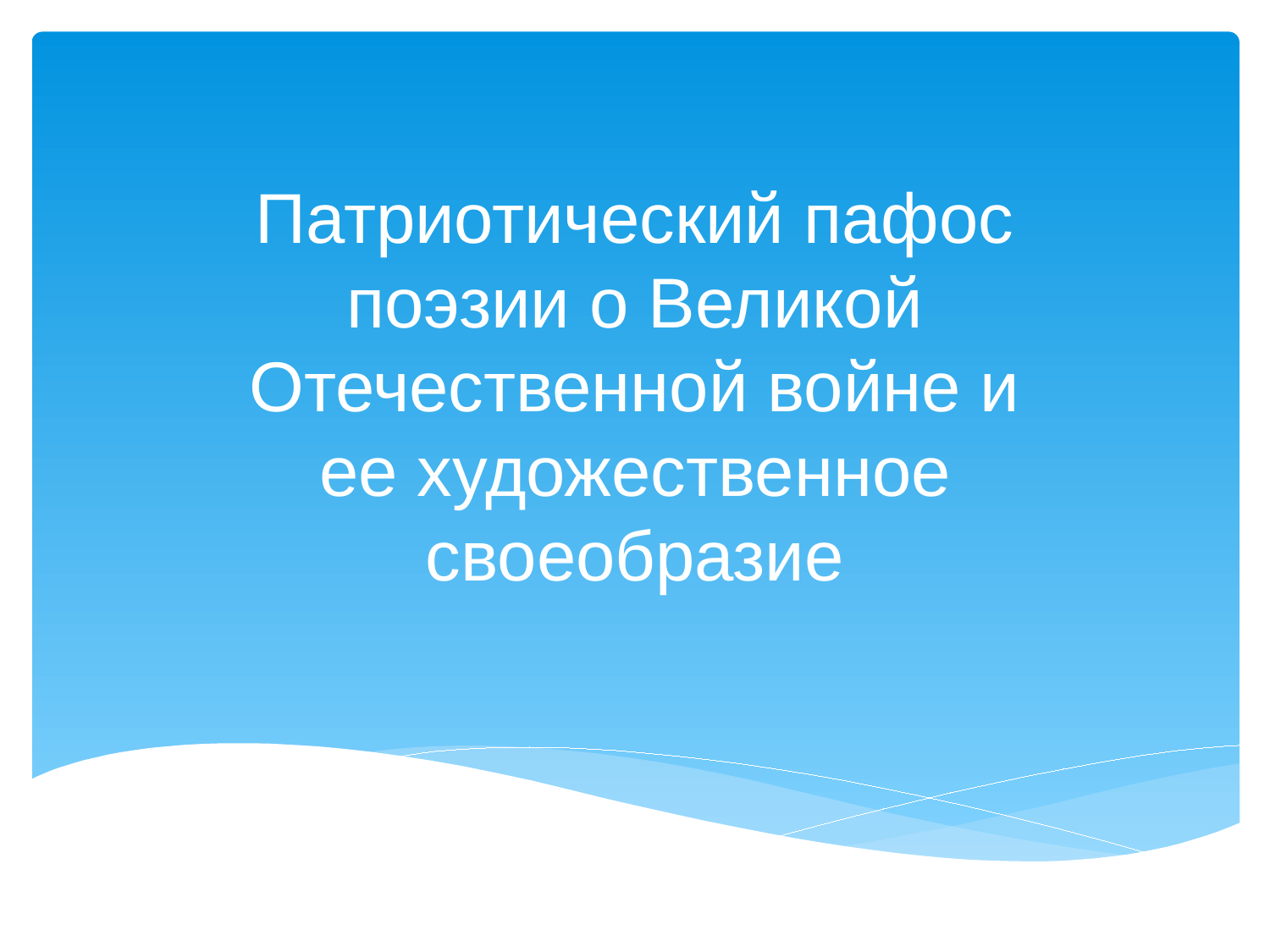

Патриотический пафос поэзии о Великой Отечественной войне и ее художественное своеобразие
#